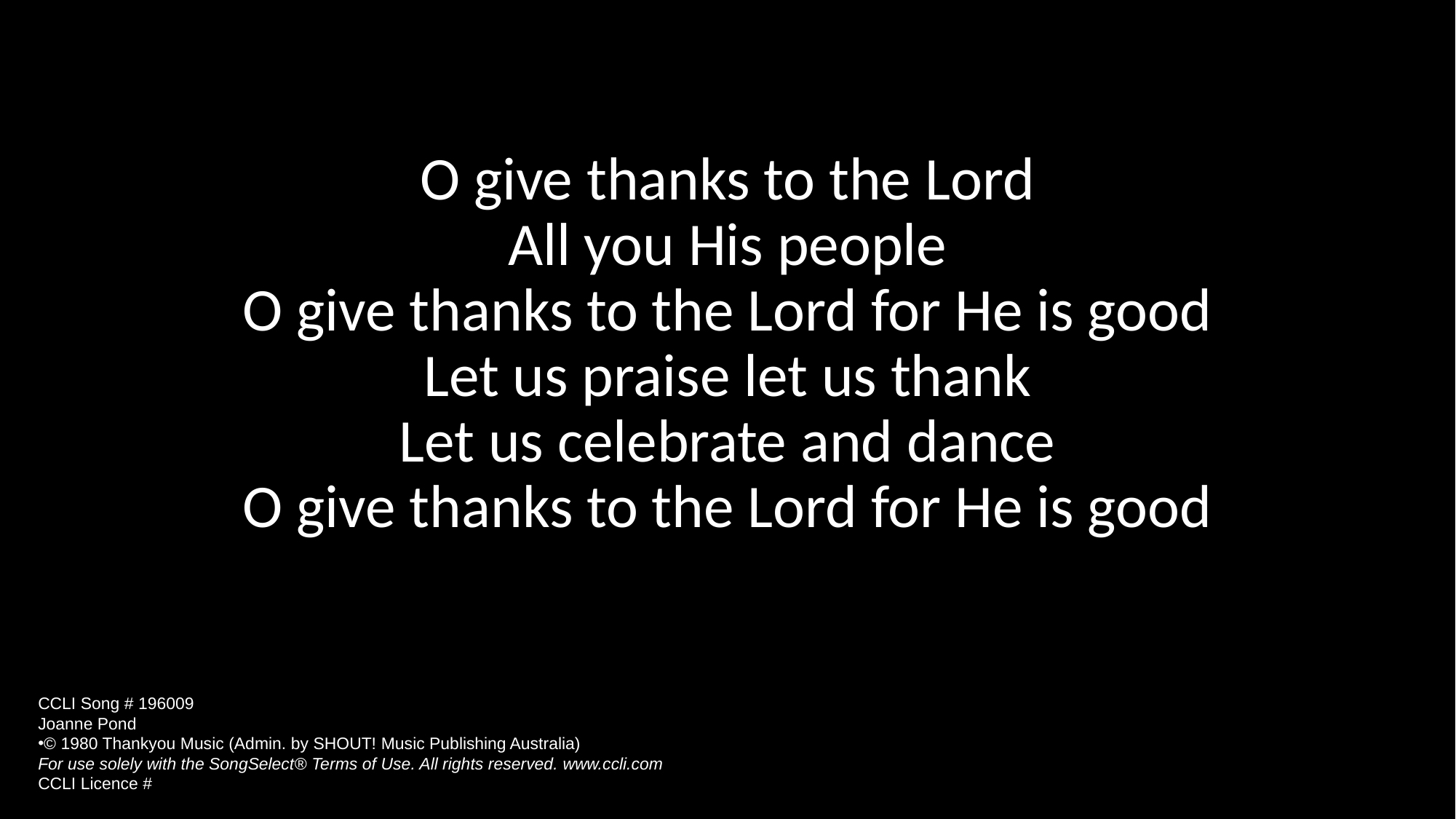

O give thanks to the Lord
All you His people
O give thanks to the Lord for He is good
Let us praise let us thank
Let us celebrate and dance
O give thanks to the Lord for He is good
CCLI Song # 196009
Joanne Pond
© 1980 Thankyou Music (Admin. by SHOUT! Music Publishing Australia)
For use solely with the SongSelect® Terms of Use. All rights reserved. www.ccli.com
CCLI Licence #